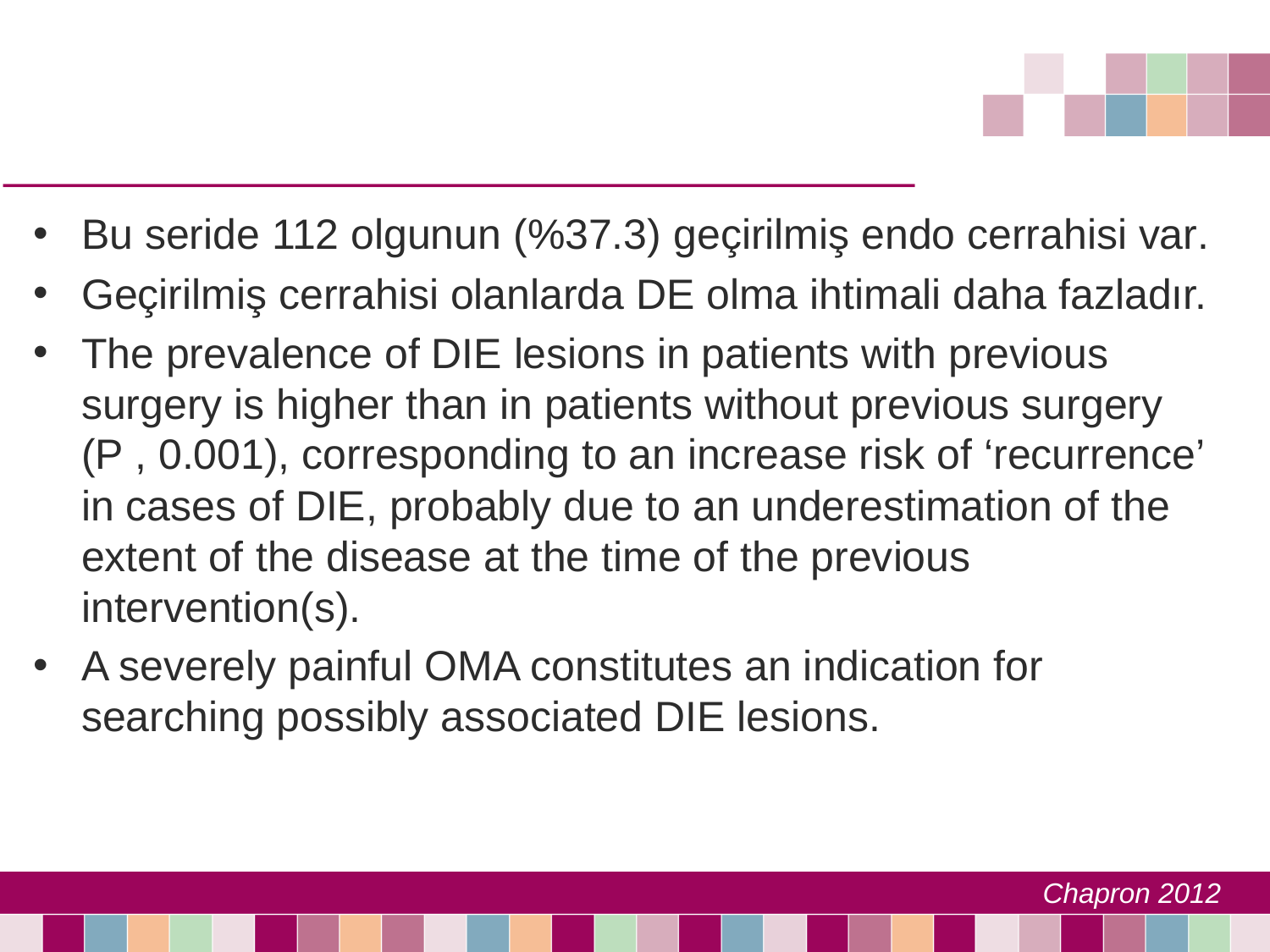

#
Bu seride 112 olgunun (%37.3) geçirilmiş endo cerrahisi var.
Geçirilmiş cerrahisi olanlarda DE olma ihtimali daha fazladır.
The prevalence of DIE lesions in patients with previous surgery is higher than in patients without previous surgery (P , 0.001), corresponding to an increase risk of ‘recurrence’ in cases of DIE, probably due to an underestimation of the extent of the disease at the time of the previous intervention(s).
A severely painful OMA constitutes an indication for searching possibly associated DIE lesions.

Chapron 2012